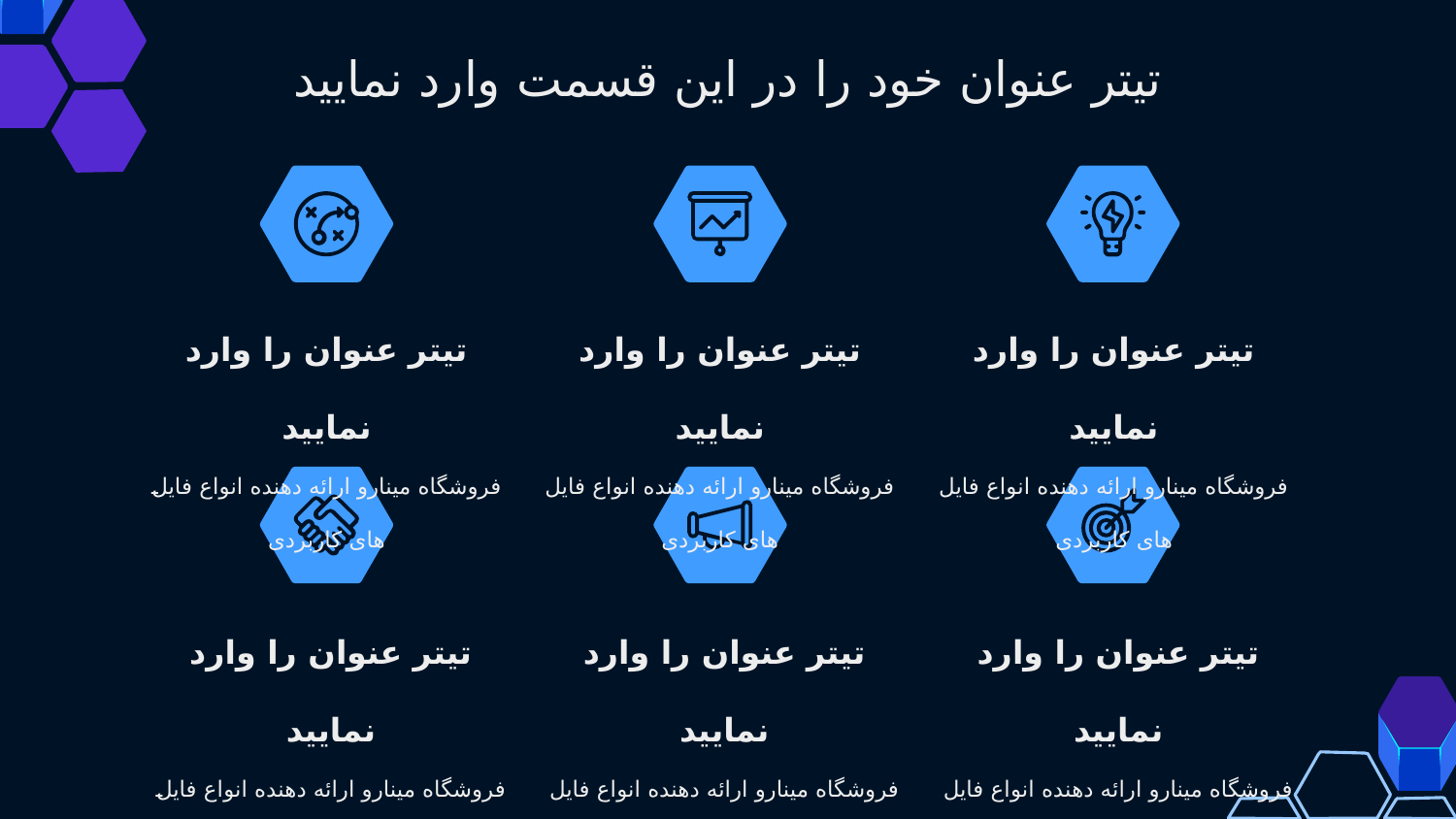

تیتر عنوان خود را در این قسمت وارد نمایید

تیتر عنوان را وارد نمایید
فروشگاه مینارو ارائه دهنده انواع فایل های کاربردی
تیتر عنوان را وارد نمایید
فروشگاه مینارو ارائه دهنده انواع فایل های کاربردی
تیتر عنوان را وارد نمایید
فروشگاه مینارو ارائه دهنده انواع فایل های کاربردی

تیتر عنوان را وارد نمایید
فروشگاه مینارو ارائه دهنده انواع فایل های کاربردی
تیتر عنوان را وارد نمایید
فروشگاه مینارو ارائه دهنده انواع فایل های کاربردی
تیتر عنوان را وارد نمایید
فروشگاه مینارو ارائه دهنده انواع فایل های کاربردی